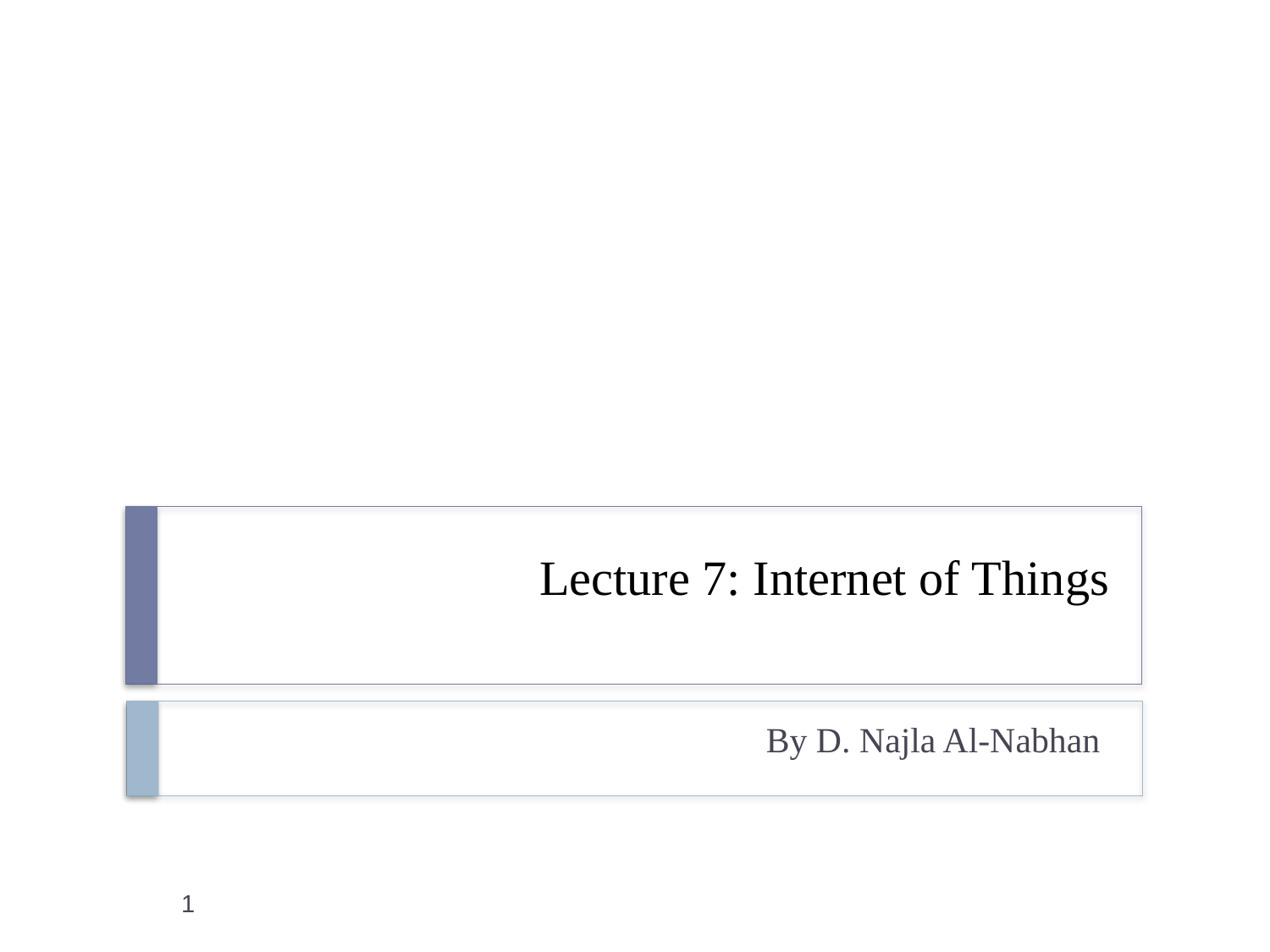

# Lecture 7: Internet of Things
By D. Najla Al-Nabhan
1